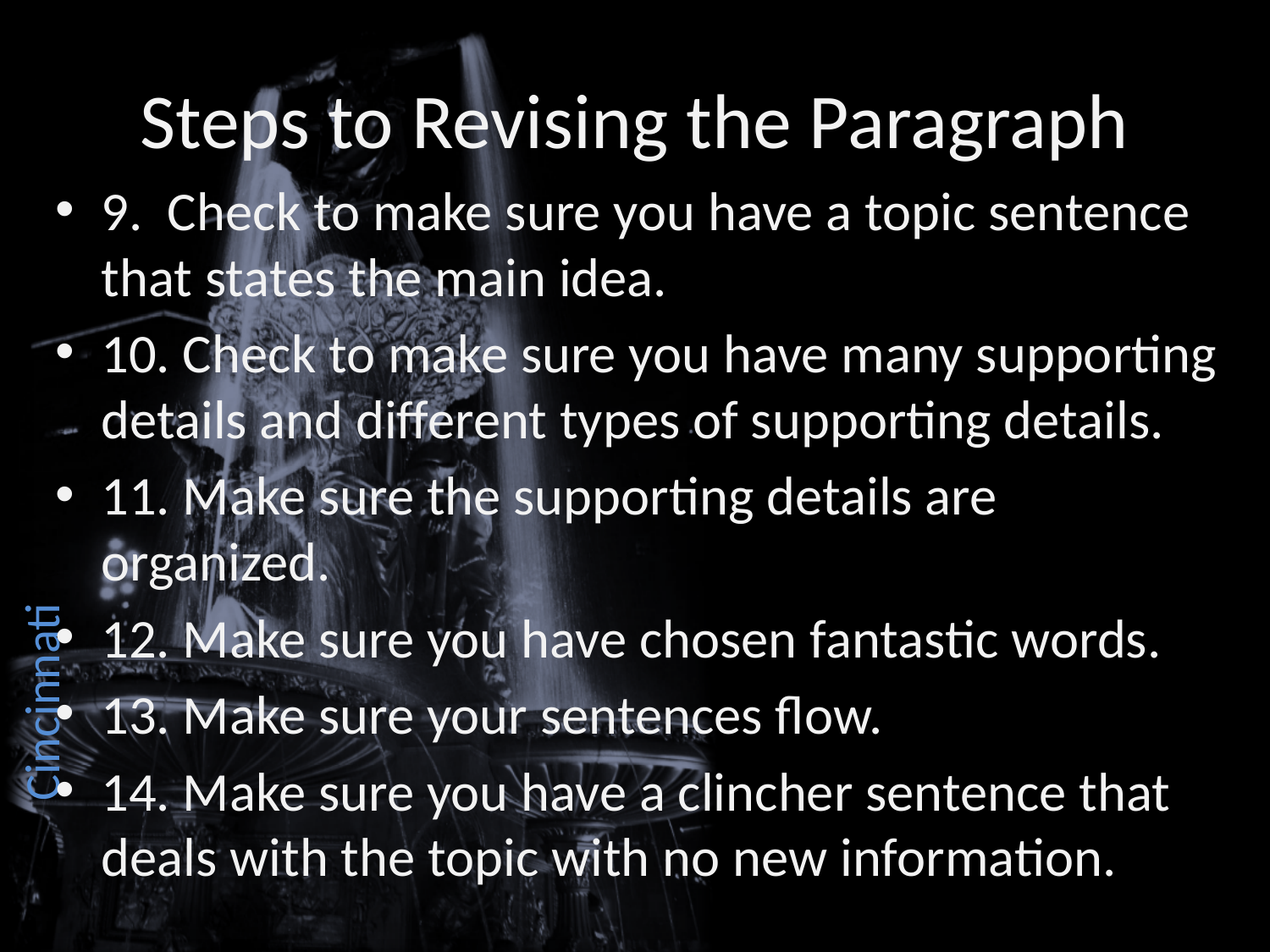

# Steps to Revising the Paragraph
9.  Check to make sure you have a topic sentence that states the main idea.
10. Check to make sure you have many supporting details and different types of supporting details.
11. Make sure the supporting details are organized.
12. Make sure you have chosen fantastic words.
13. Make sure your sentences flow.
14. Make sure you have a clincher sentence that deals with the topic with no new information.